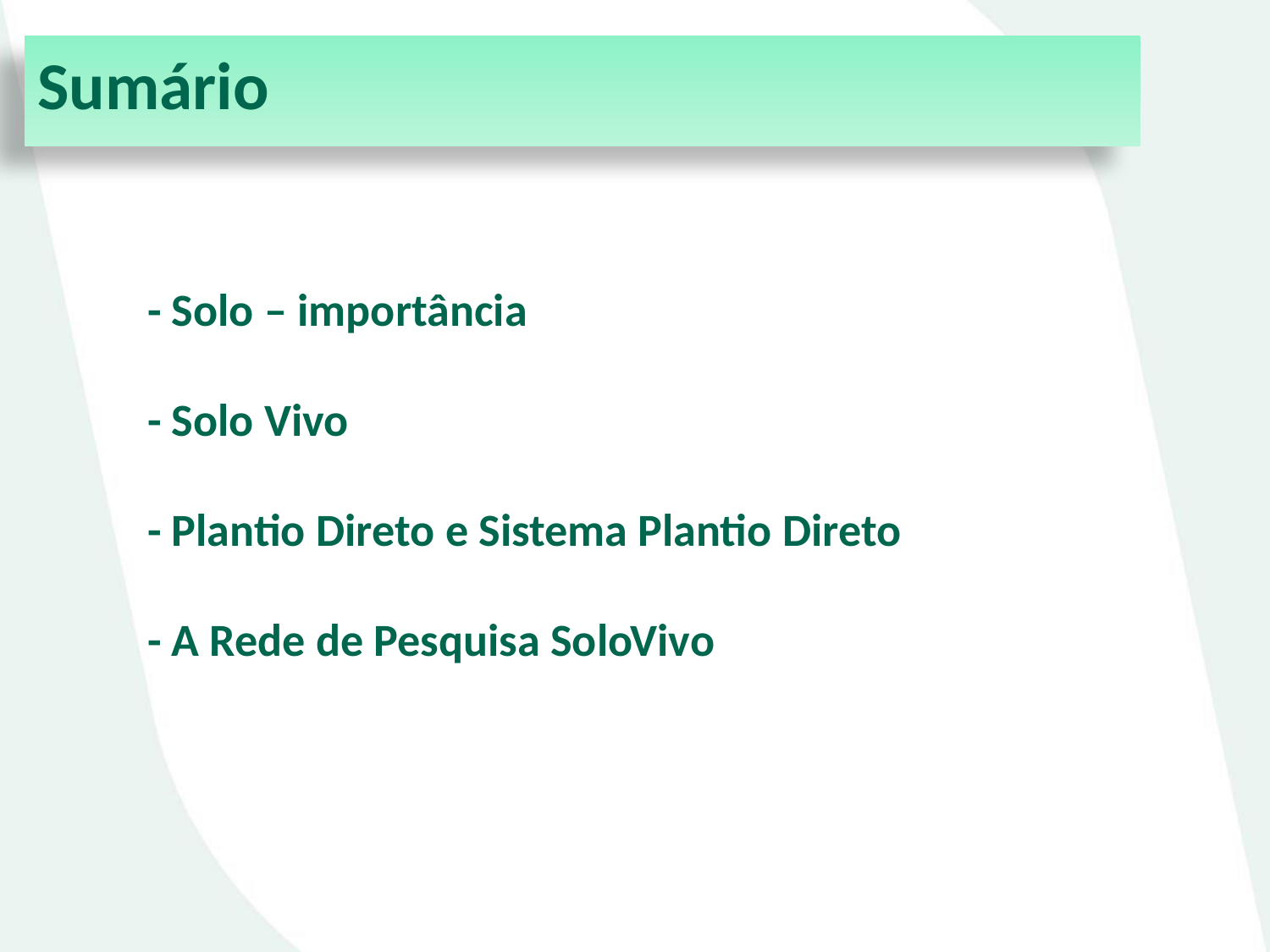

Sumário
- Solo – importância

- Solo Vivo

- Plantio Direto e Sistema Plantio Direto

- A Rede de Pesquisa SoloVivo